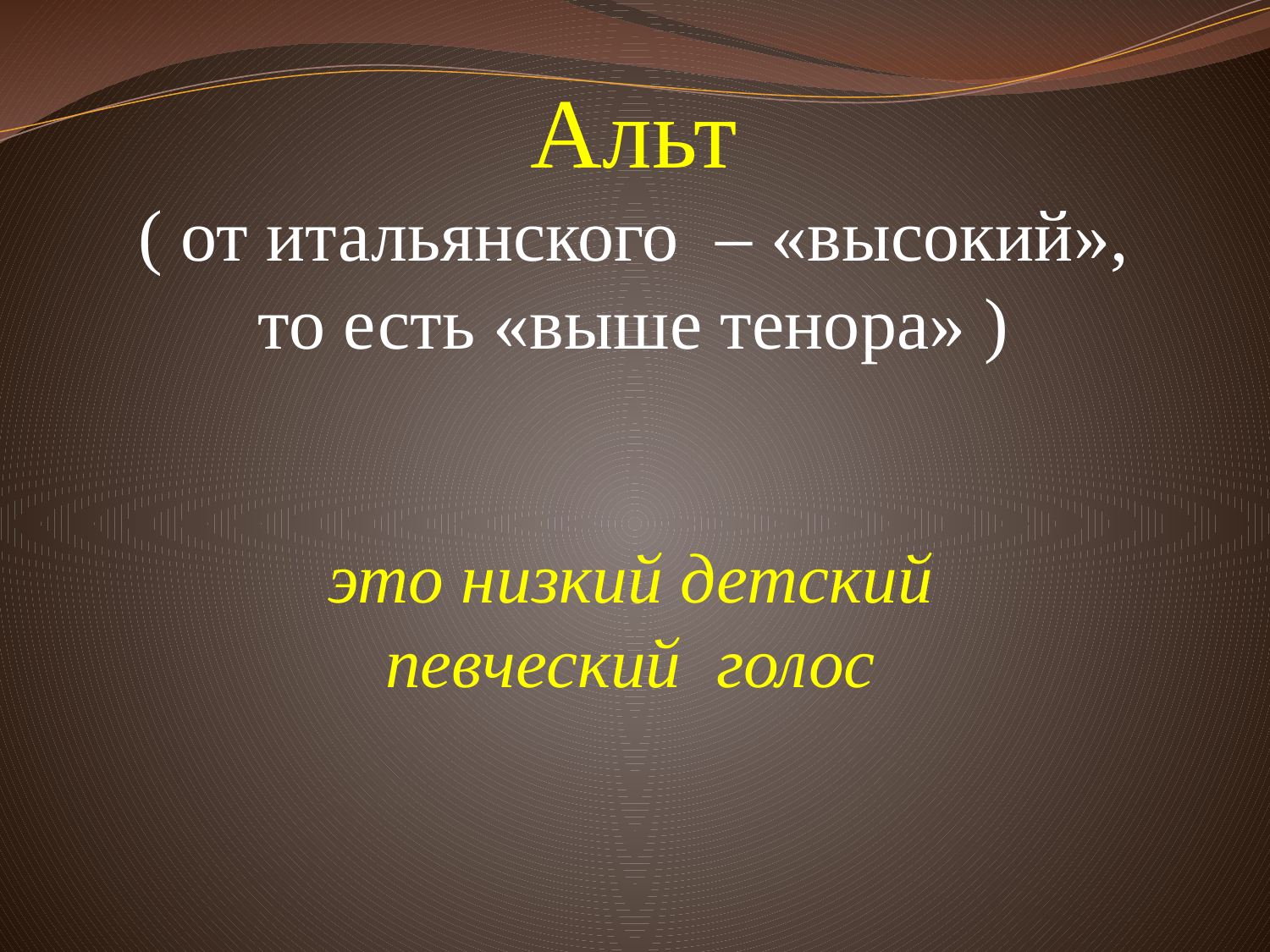

# Альт ( от итальянского  – «высокий», то есть «выше тенора» )
это низкий детский певческий  голос